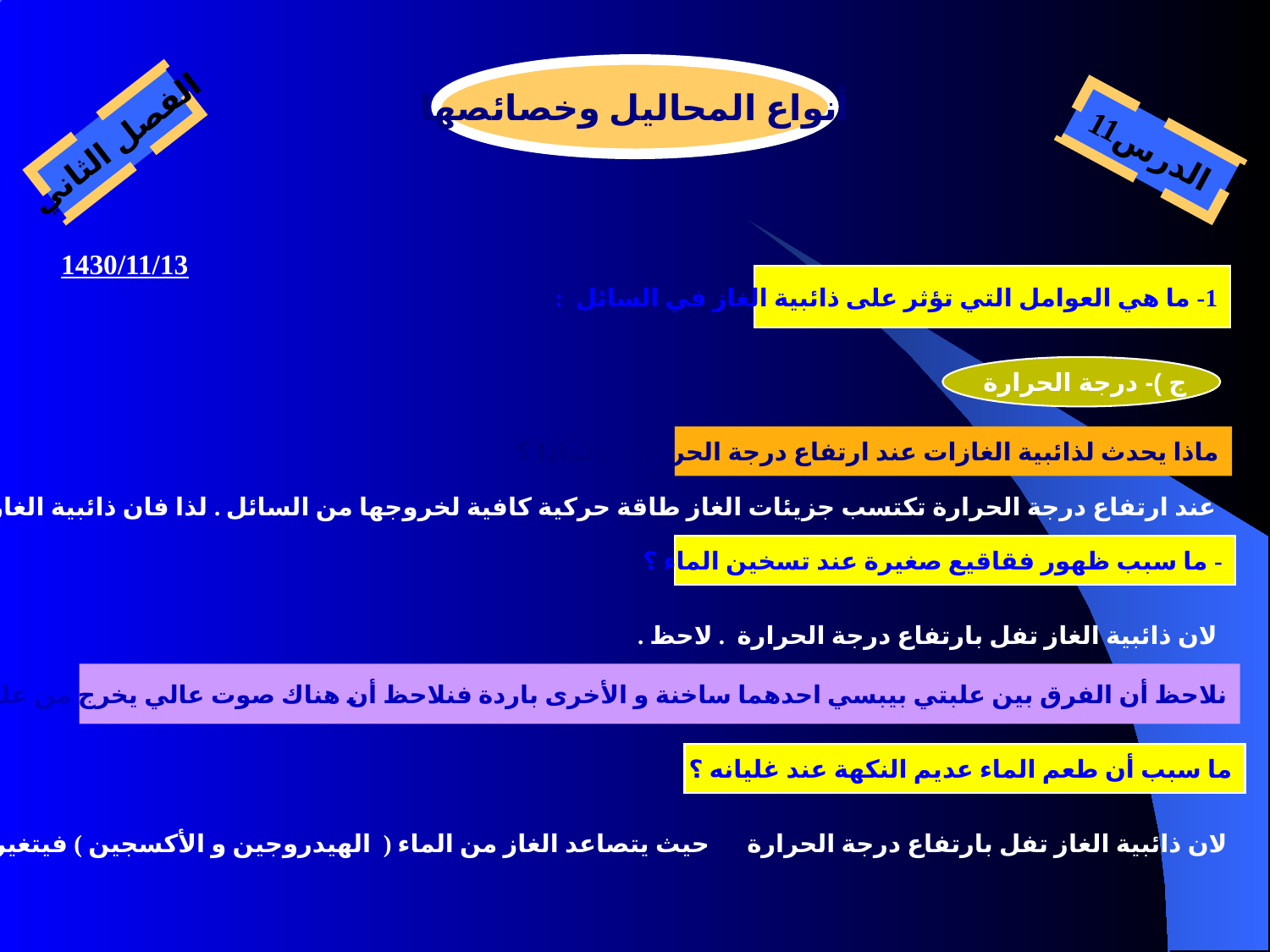

أنواع المحاليل وخصائصها
الفصل الثاني
الدرس11
1430/11/13
1- ما هي العوامل التي تؤثر على ذائبية الغاز في السائل  :
ج )- درجة الحرارة
ماذا يحدث لذائبية الغازات عند ارتفاع درجة الحرارة  . ولماذا ؟
عند ارتفاع درجة الحرارة تكتسب جزيئات الغاز طاقة حركية كافية لخروجها من السائل . لذا فان ذائبية الغازات في السوائل تقل بارتفاع درجة الحرارة .
- ما سبب ظهور فقاقيع صغيرة عند تسخين الماء ؟
لان ذائبية الغاز تفل بارتفاع درجة الحرارة  . لاحظ .
نلاحظ أن الفرق بين علبتي بيبسي احدهما ساخنة و الأخرى باردة فنلاحظ أن هناك صوت عالي يخرج من علبة البيبسي الساخنة أقوى من الباردة .
ما سبب أن طعم الماء عديم النكهة عند غليانه ؟
لان ذائبية الغاز تفل بارتفاع درجة الحرارة      حيث يتصاعد الغاز من الماء (  الهيدروجين و الأكسجين ) فيتغير طعمه .